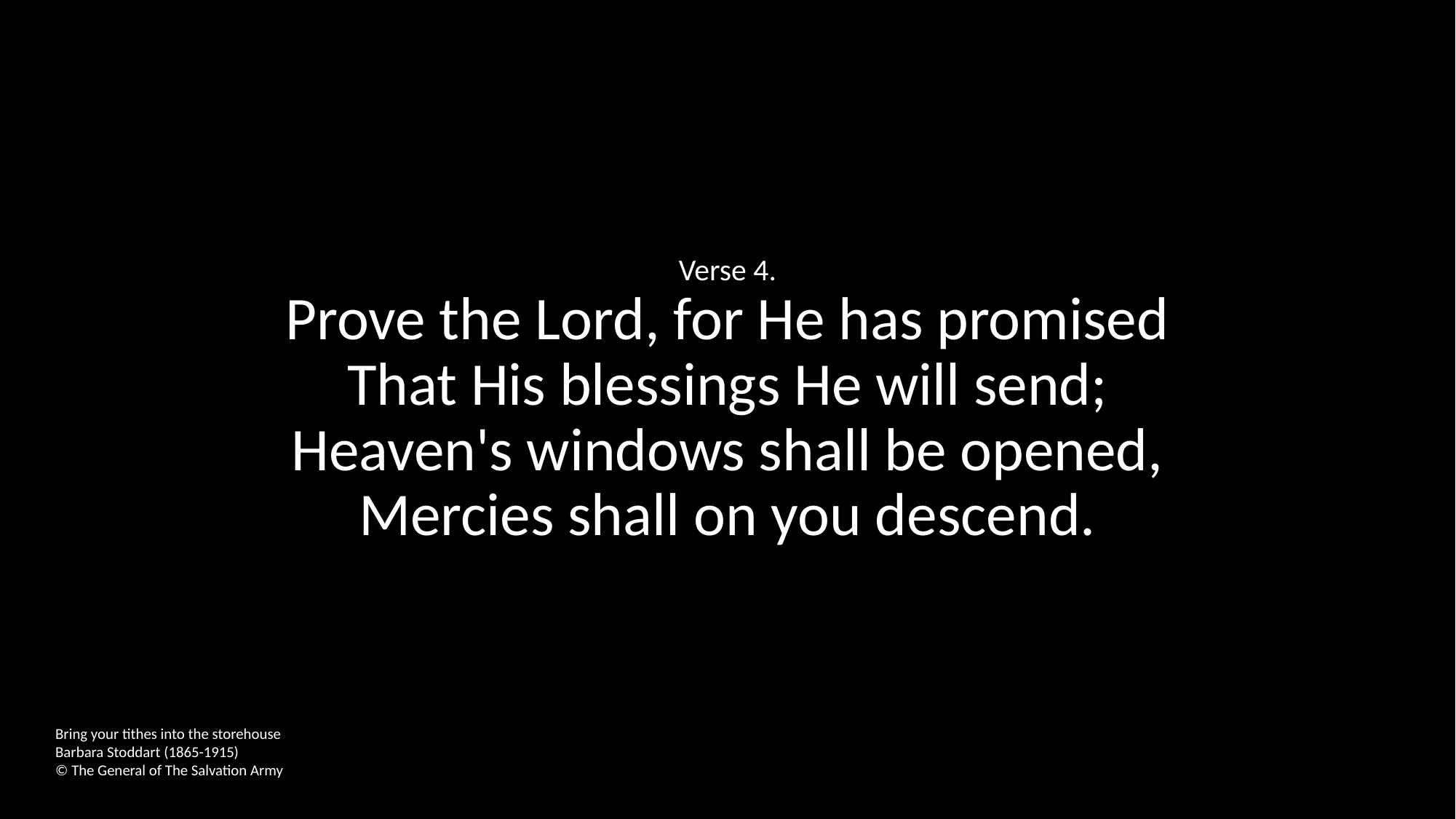

Verse 4.
Prove the Lord, for He has promised
That His blessings He will send;
Heaven's windows shall be opened,
Mercies shall on you descend.
Bring your tithes into the storehouse
Barbara Stoddart (1865-1915)
© The General of The Salvation Army